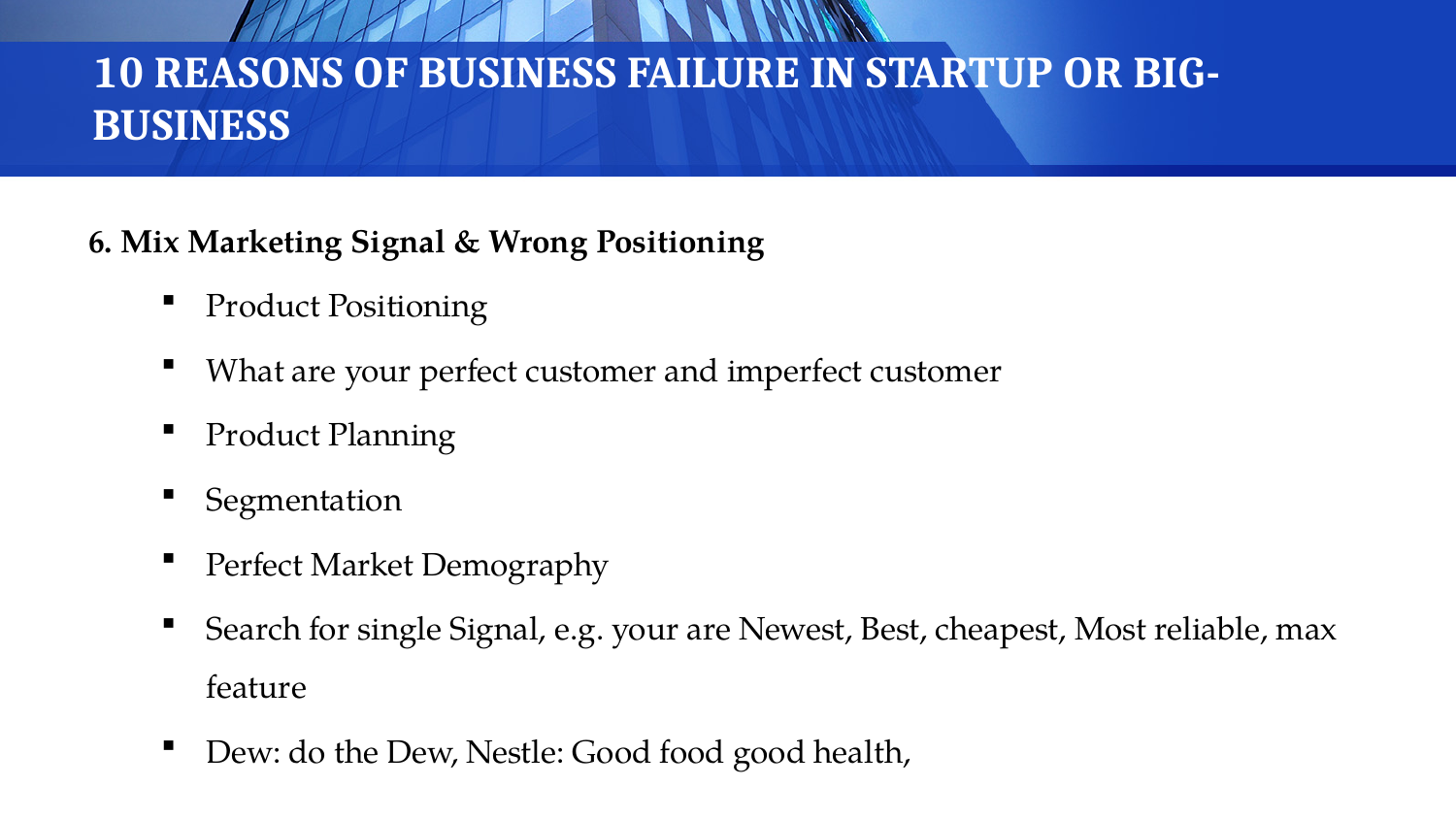

# 10 REASONS OF BUSINESS FAILURE IN STARTUP OR BIG-BUSINESS
6. Mix Marketing Signal & Wrong Positioning
Product Positioning
What are your perfect customer and imperfect customer
Product Planning
Segmentation
Perfect Market Demography
Search for single Signal, e.g. your are Newest, Best, cheapest, Most reliable, max feature
Dew: do the Dew, Nestle: Good food good health,